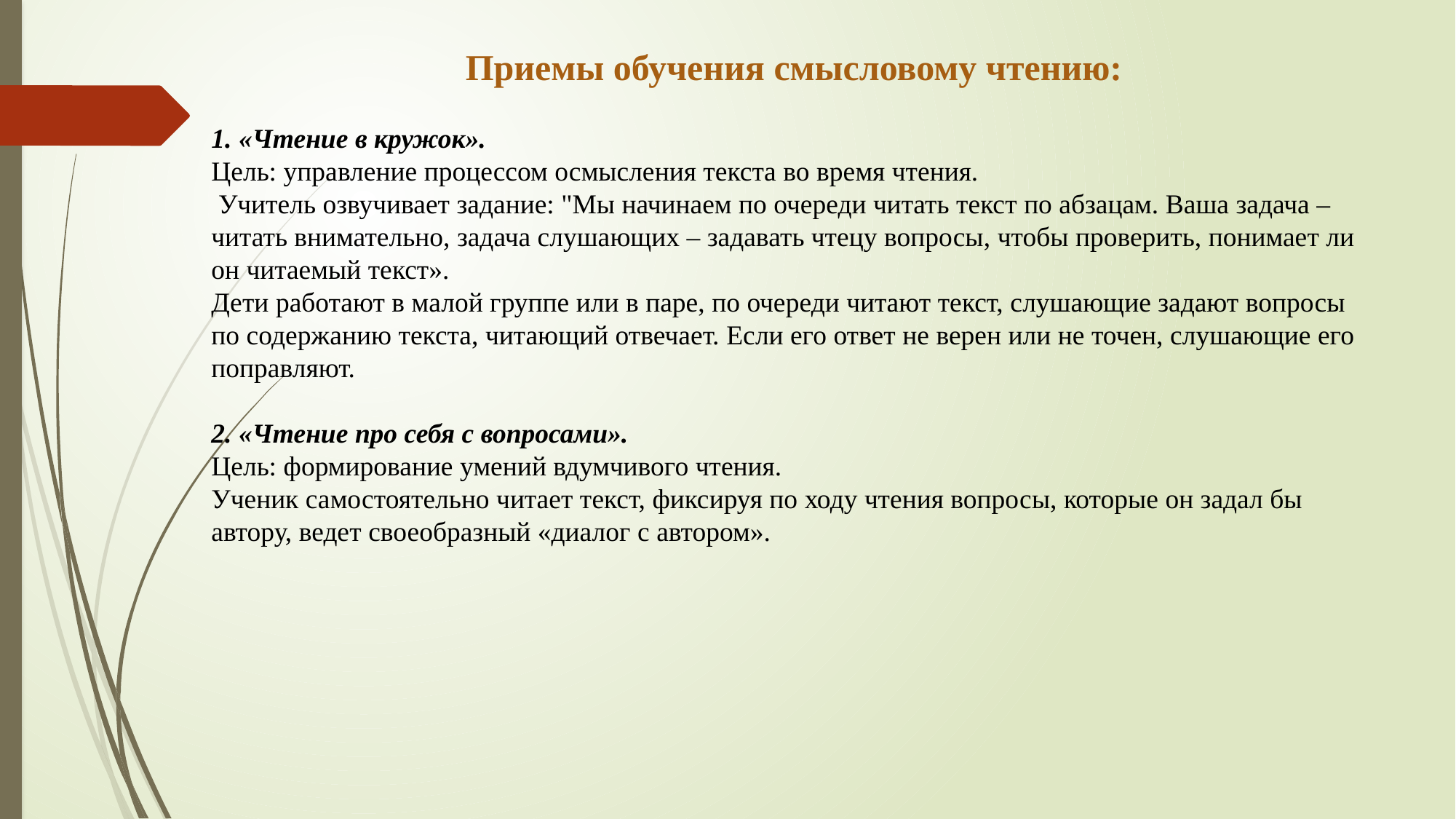

Приемы обучения смысловому чтению:

1. «Чтение в кружок».
Цель: управление процессом осмысления текста во время чтения.
 Учитель озвучивает задание: "Мы начинаем по очереди читать текст по абзацам. Ваша задача – читать внимательно, задача слушающих – задавать чтецу вопросы, чтобы проверить, понимает ли он читаемый текст».
Дети работают в малой группе или в паре, по очереди читают текст, слушающие задают вопросы по содержанию текста, читающий отвечает. Если его ответ не верен или не точен, слушающие его поправляют.

2. «Чтение про себя с вопросами».
Цель: формирование умений вдумчивого чтения.
Ученик самостоятельно читает текст, фиксируя по ходу чтения вопросы, которые он задал бы автору, ведет своеобразный «диалог с автором».